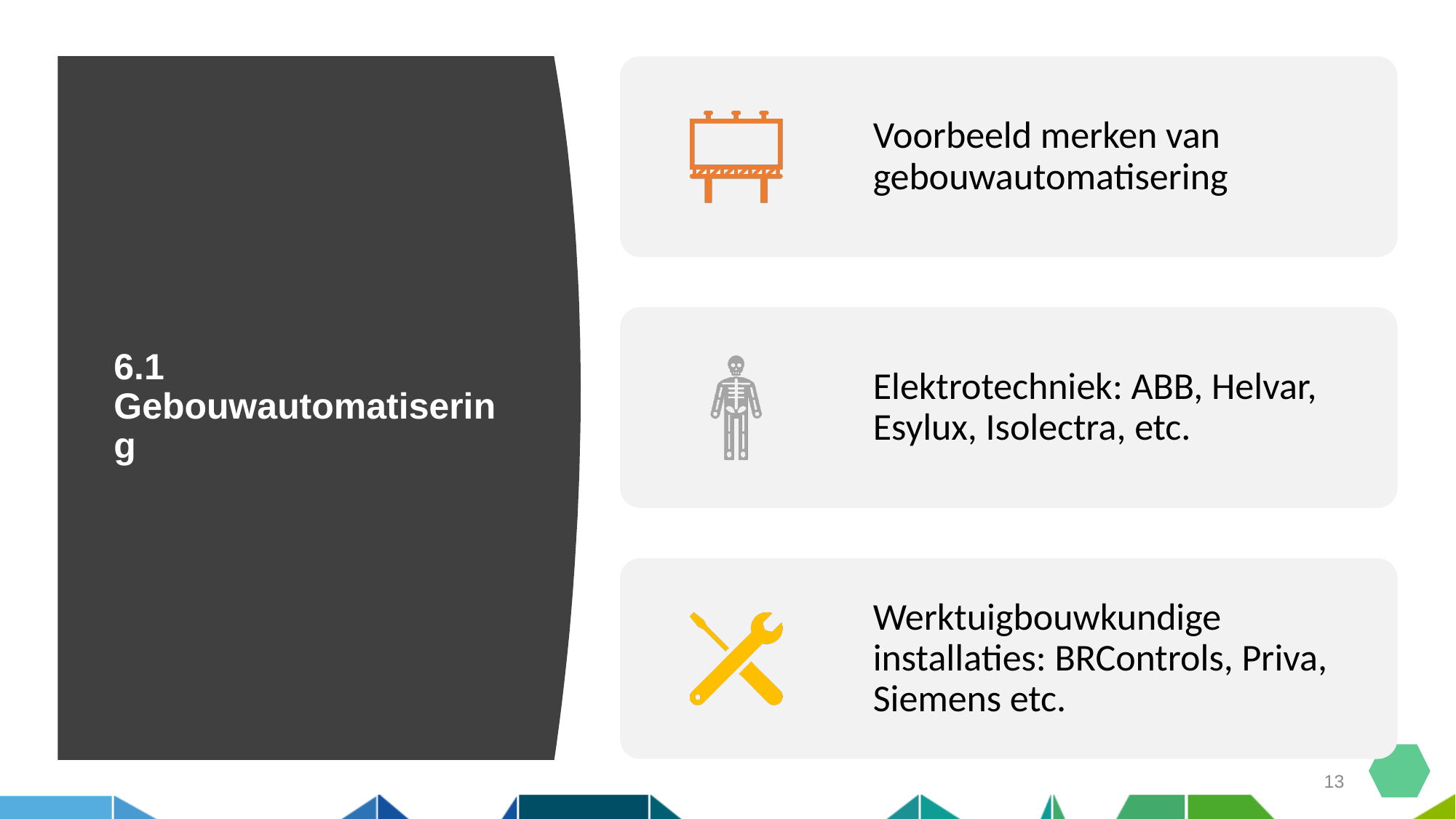

Voorbeeld merken van gebouwautomatisering
Elektrotechniek: ABB, Helvar, Esylux, Isolectra, etc.
Werktuigbouwkundige installaties: BRControls, Priva, Siemens etc.

# 6.1 Gebouwautomatisering
13